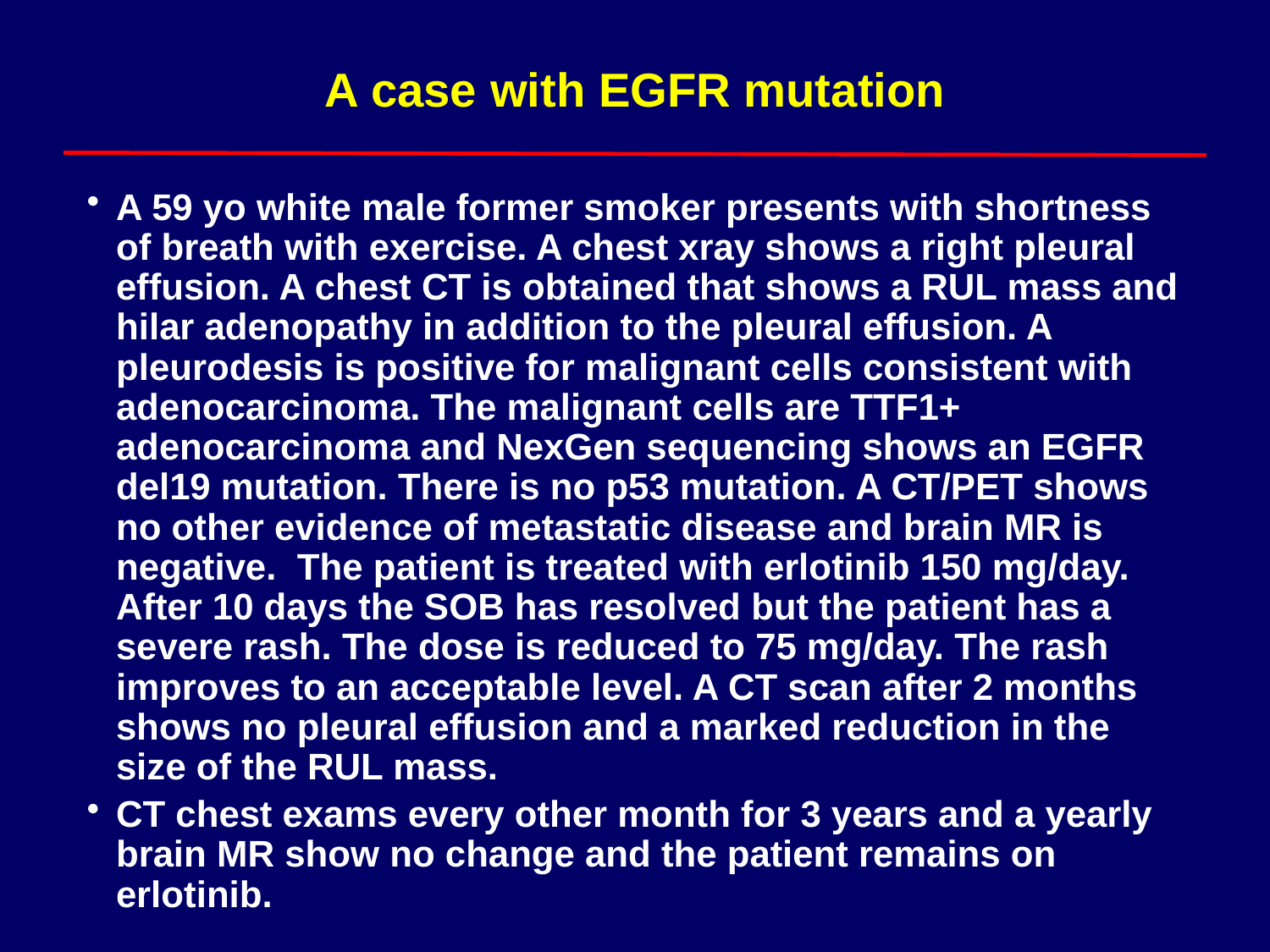

# A case with EGFR mutation
A 59 yo white male former smoker presents with shortness of breath with exercise. A chest xray shows a right pleural effusion. A chest CT is obtained that shows a RUL mass and hilar adenopathy in addition to the pleural effusion. A pleurodesis is positive for malignant cells consistent with adenocarcinoma. The malignant cells are TTF1+ adenocarcinoma and NexGen sequencing shows an EGFR del19 mutation. There is no p53 mutation. A CT/PET shows no other evidence of metastatic disease and brain MR is negative.  The patient is treated with erlotinib 150 mg/day.  After 10 days the SOB has resolved but the patient has a severe rash. The dose is reduced to 75 mg/day. The rash improves to an acceptable level. A CT scan after 2 months shows no pleural effusion and a marked reduction in the size of the RUL mass.
CT chest exams every other month for 3 years and a yearly brain MR show no change and the patient remains on erlotinib.